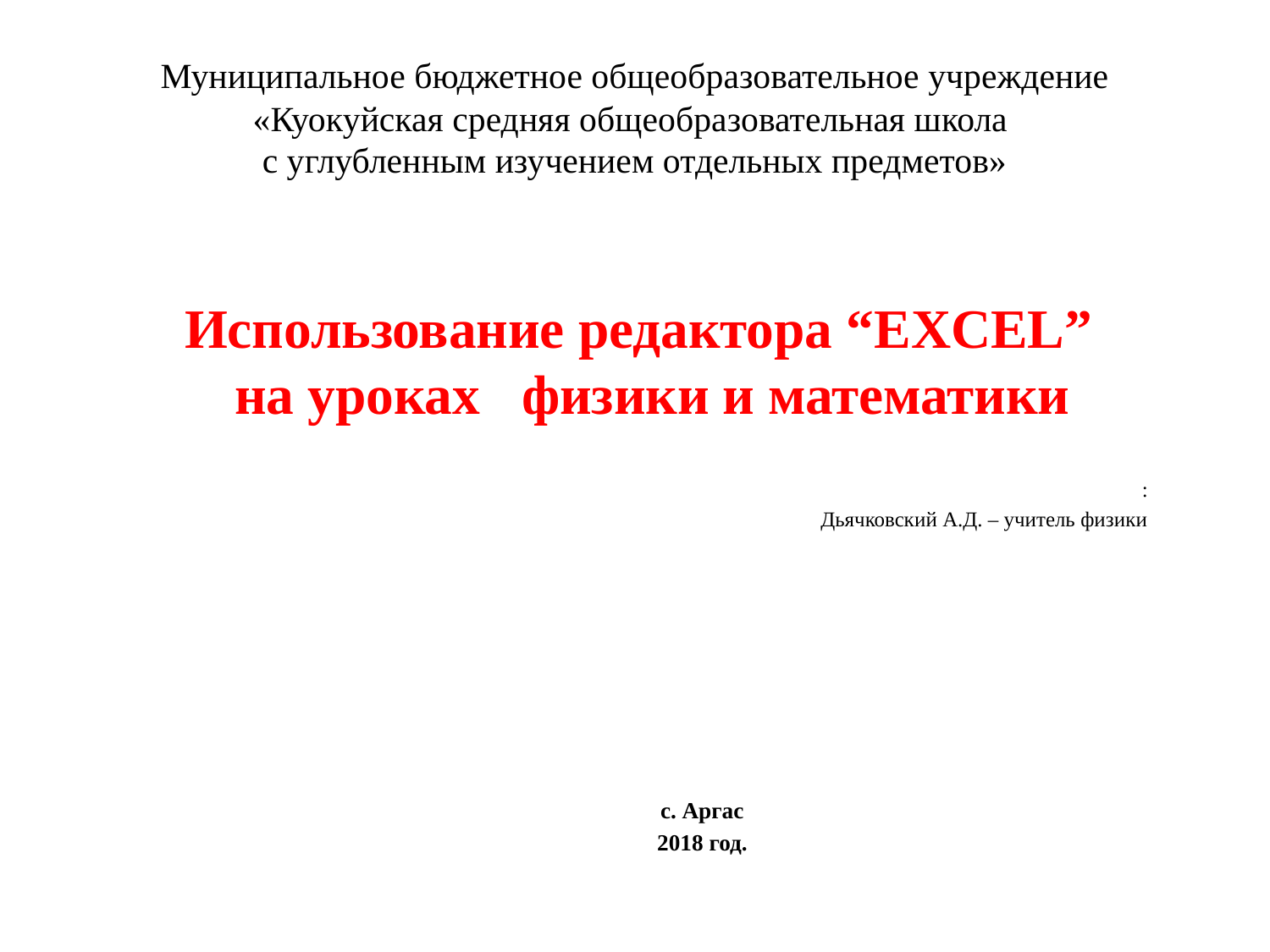

# Муниципальное бюджетное общеобразовательное учреждение «Куокуйская средняя общеобразовательная школа с углубленным изучением отдельных предметов»
Использование редактора “EXCEL”   на уроках   физики и математики

:
Дьячковский А.Д. – учитель физики
c. Аргас
2018 год.